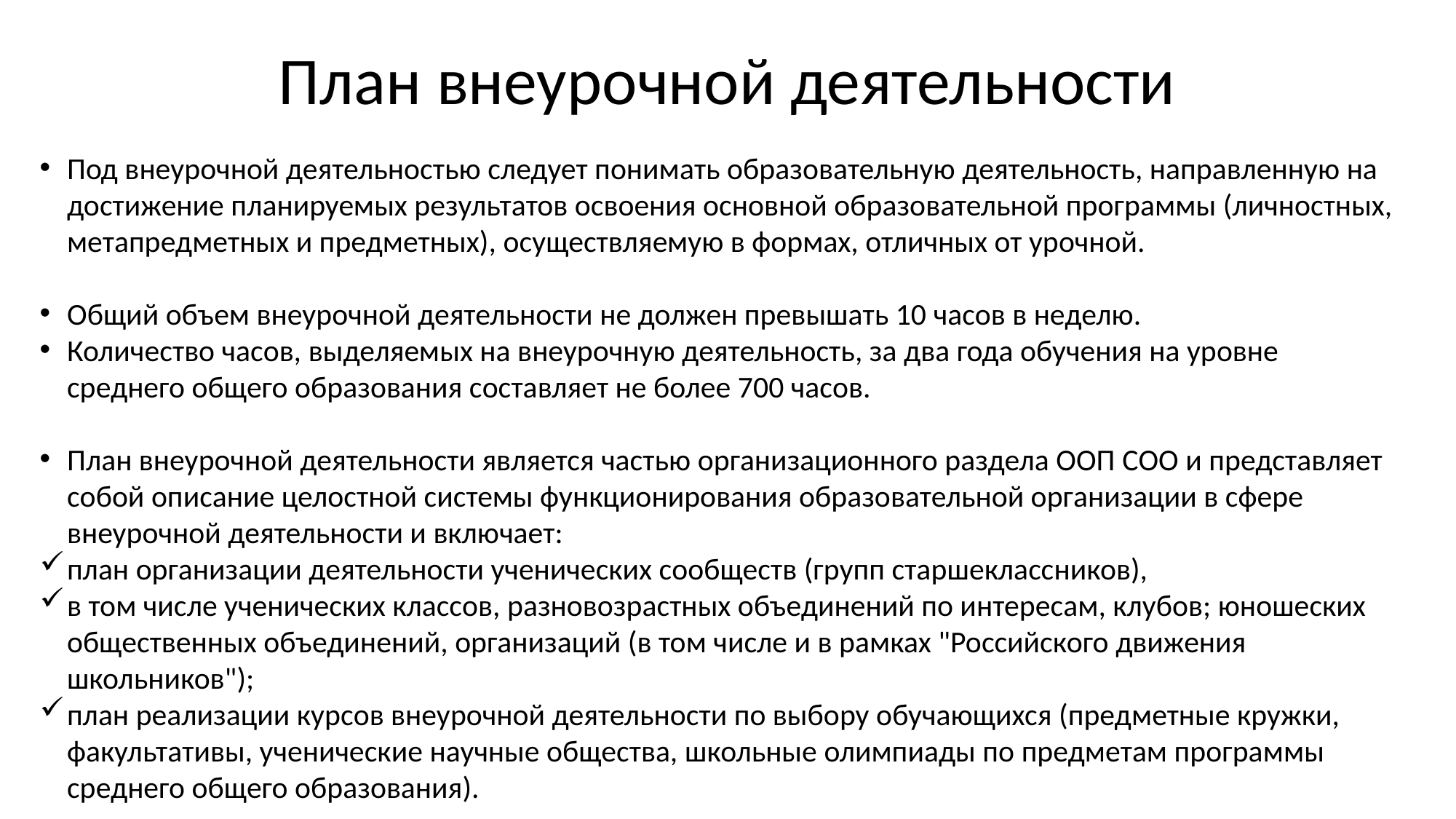

# План внеурочной деятельности
Под внеурочной деятельностью следует понимать образовательную деятельность, направленную на достижение планируемых результатов освоения основной образовательной программы (личностных, метапредметных и предметных), осуществляемую в формах, отличных от урочной.

Общий объем внеурочной деятельности не должен превышать 10 часов в неделю.
Количество часов, выделяемых на внеурочную деятельность, за два года обучения на уровне среднего общего образования составляет не более 700 часов.

План внеурочной деятельности является частью организационного раздела ООП СОО и представляет собой описание целостной системы функционирования образовательной организации в сфере внеурочной деятельности и включает:
план организации деятельности ученических сообществ (групп старшеклассников),
в том числе ученических классов, разновозрастных объединений по интересам, клубов; юношеских общественных объединений, организаций (в том числе и в рамках "Российского движения школьников");
план реализации курсов внеурочной деятельности по выбору обучающихся (предметные кружки, факультативы, ученические научные общества, школьные олимпиады по предметам программы среднего общего образования).